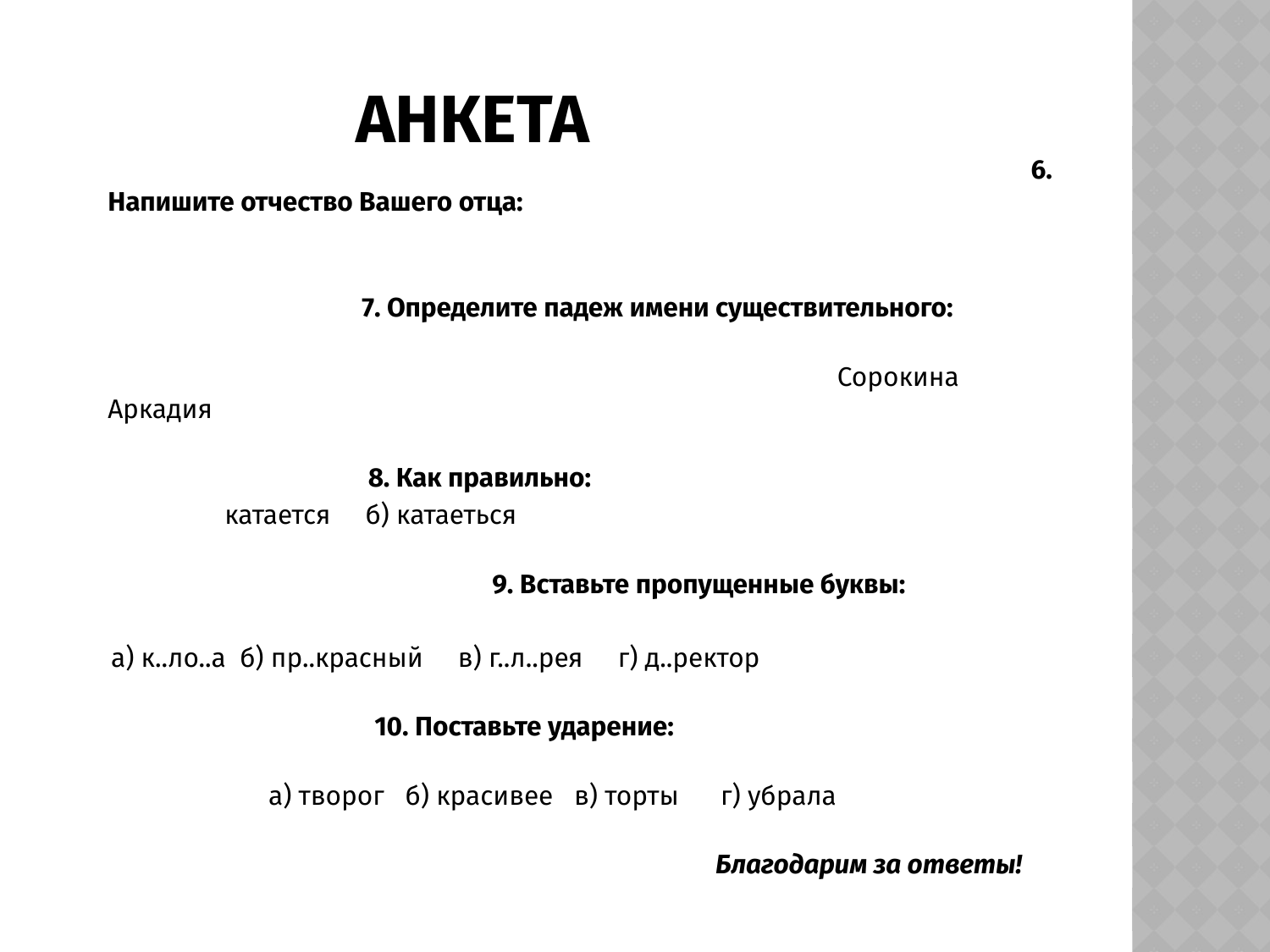

# Анкета
                                                                                                                                                                                            6. Напишите отчество Вашего отца:

                                                                                                                                                                                                   7. Определите падеж имени существительного:
                                                                                                             Сорокина Аркадия
                                                                                                                                                                                                    8. Как правильно:
                	катается     б) катаеться
                                                                                                                                                                                                    9. Вставьте пропущенные буквы:

     а) к..ло..а  б) пр..красный     в) г..л..рея     г) д..ректор
                                                                                                                                                                                                     10. Поставьте ударение:
	                                                                                                                                                               а) творог   б) красивее   в) торты      г) убрала
               	                                                                                                                                                                                                               Благодарим за ответы!